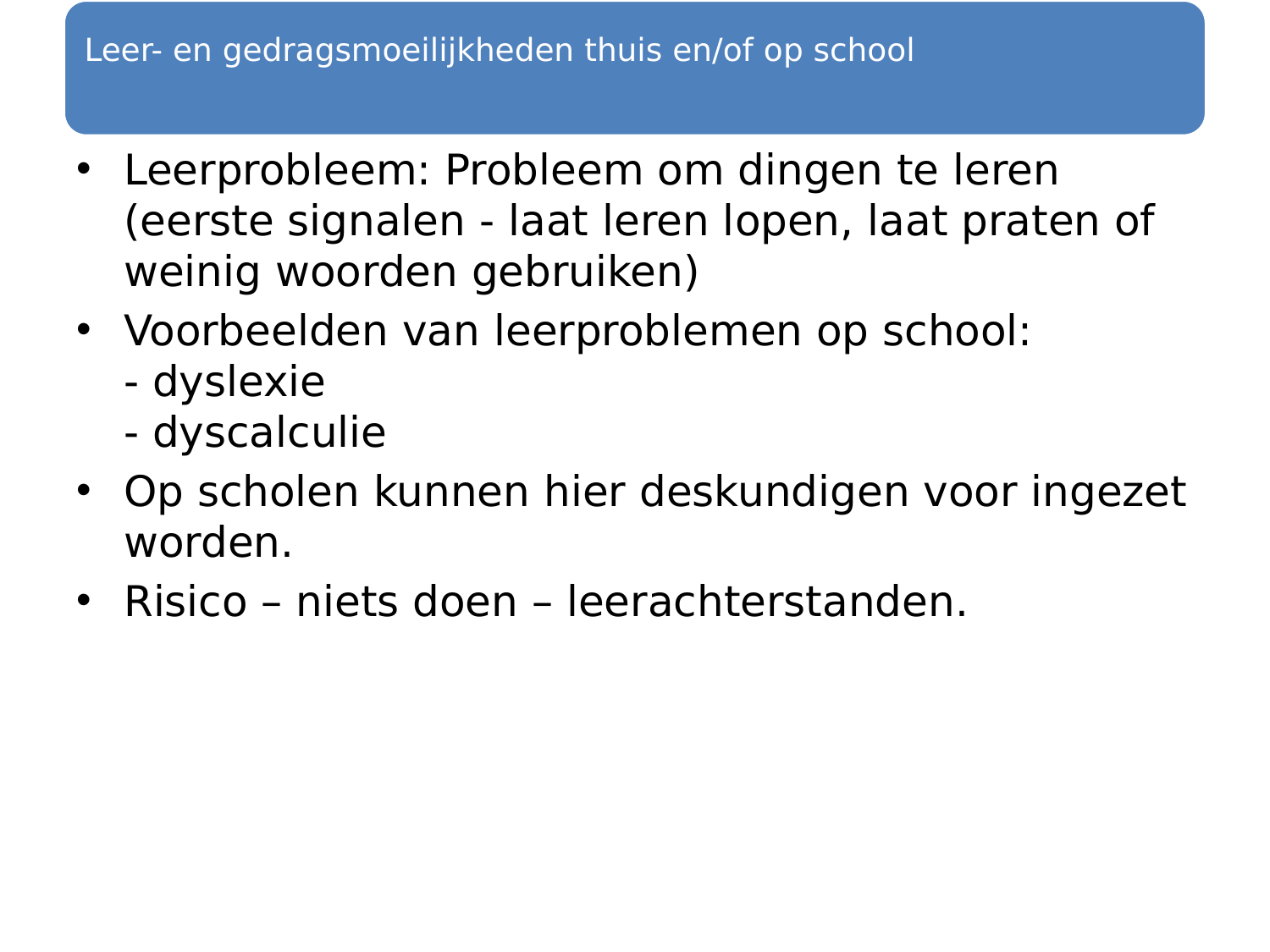

Leer- en gedragsmoeilijkheden thuis en/of op school
Leerprobleem: Probleem om dingen te leren (eerste signalen - laat leren lopen, laat praten of weinig woorden gebruiken)
Voorbeelden van leerproblemen op school:
- dyslexie
- dyscalculie
Op scholen kunnen hier deskundigen voor ingezet worden.
Risico – niets doen – leerachterstanden.